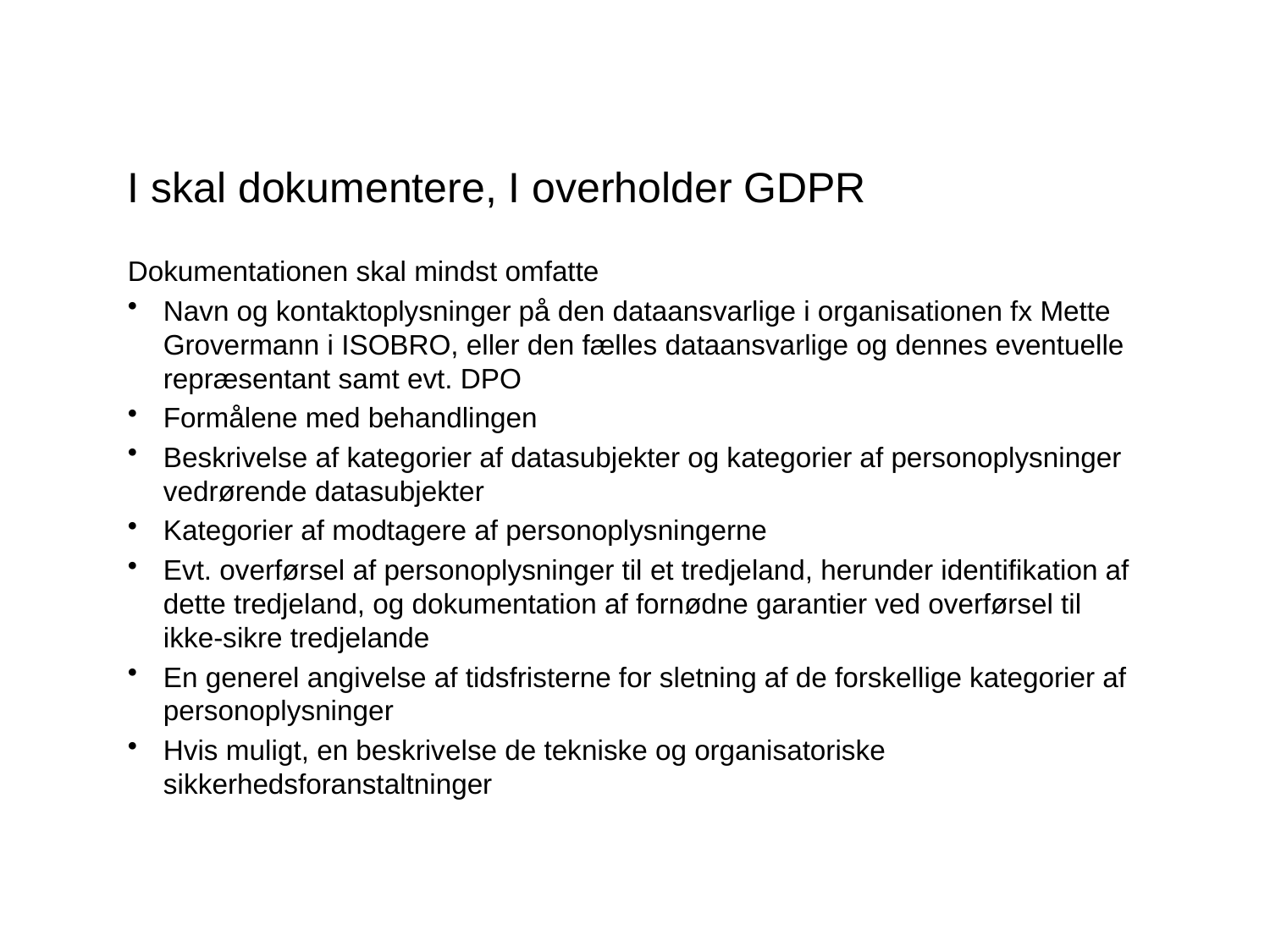

I skal dokumentere, I overholder GDPR

Dokumentationen skal mindst omfatte
Navn og kontaktoplysninger på den dataansvarlige i organisationen fx Mette Grovermann i ISOBRO, eller den fælles dataansvarlige og dennes eventuelle repræsentant samt evt. DPO
Formålene med behandlingen
Beskrivelse af kategorier af datasubjekter og kategorier af personoplysninger vedrørende datasubjekter
Kategorier af modtagere af personoplysningerne
Evt. overførsel af personoplysninger til et tredjeland, herunder identifikation af dette tredjeland, og dokumentation af fornødne garantier ved overførsel til ikke-sikre tredjelande
En generel angivelse af tidsfristerne for sletning af de forskellige kategorier af personoplysninger
Hvis muligt, en beskrivelse de tekniske og organisatoriske sikkerhedsforanstaltninger